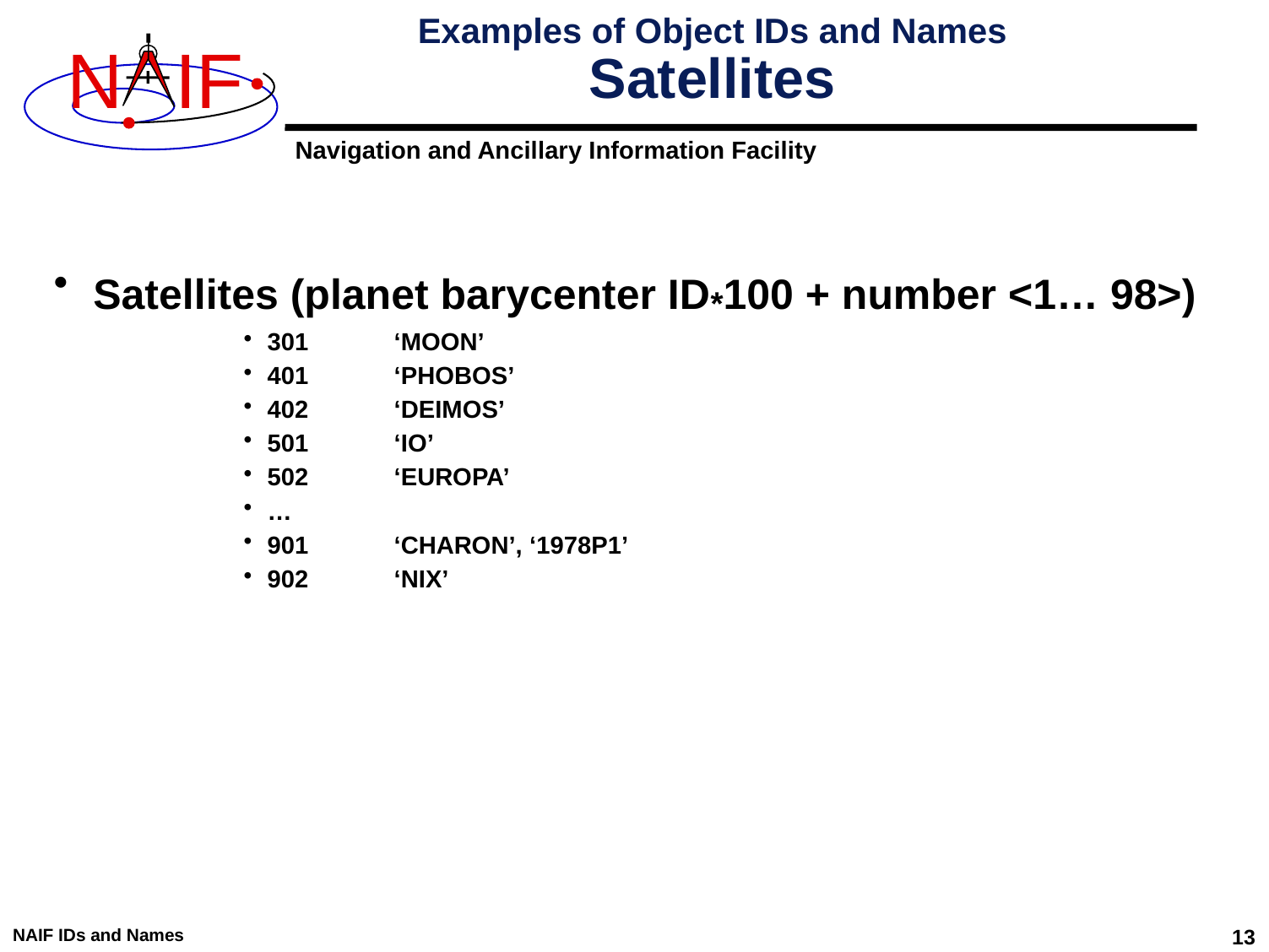

# Examples of Object IDs and Names Satellites
Satellites (planet barycenter ID*100 + number <1… 98>)
301	‘MOON’
401	‘PHOBOS’
402	‘DEIMOS’
501	‘IO’
502	‘EUROPA’
…
901	‘CHARON’, ‘1978P1’
902	‘NIX’
NAIF IDs and Names
13